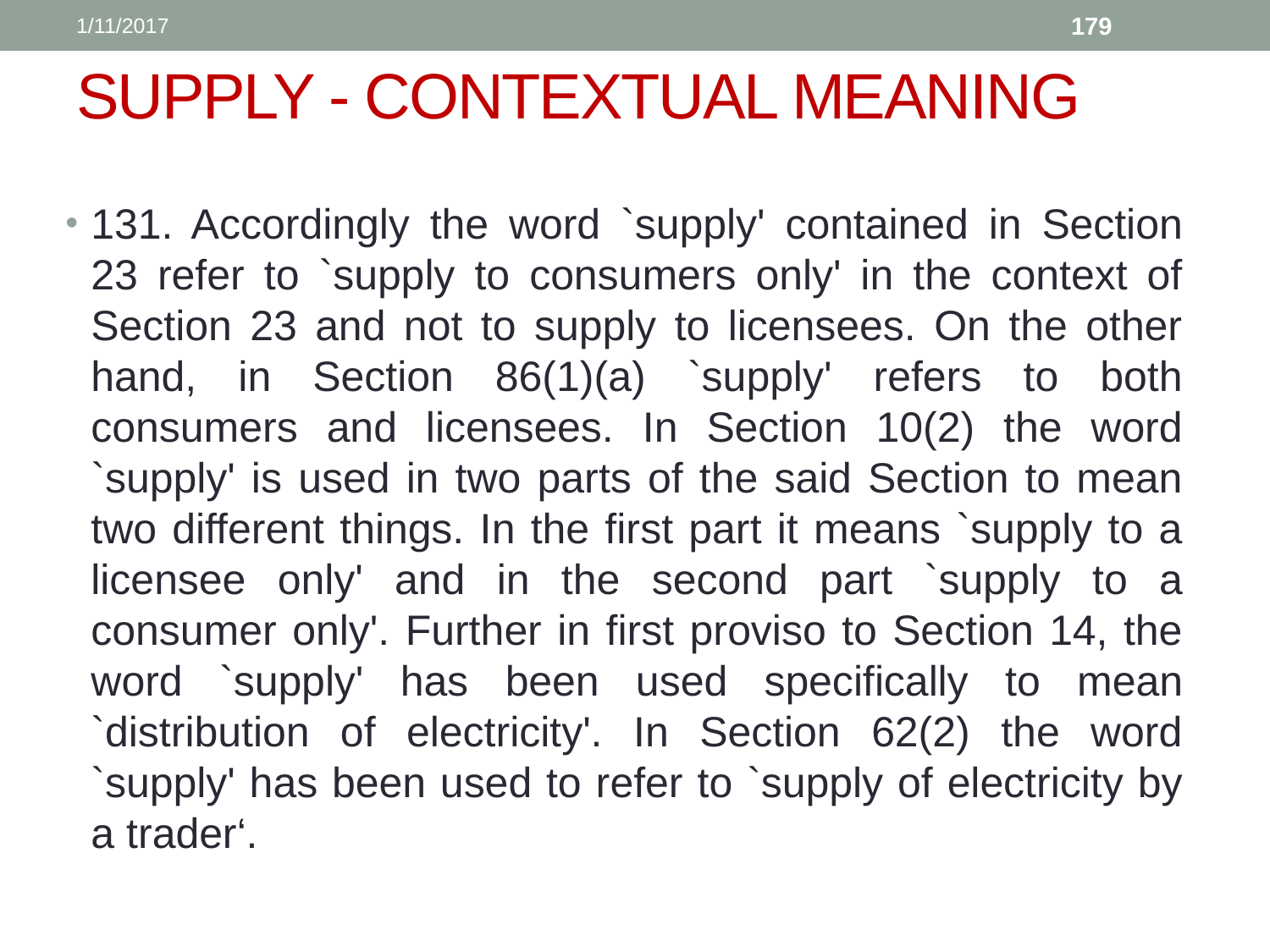

1/11/2017
179
# SUPPLY - CONTEXTUAL MEANING
131. Accordingly the word `supply' contained in Section 23 refer to `supply to consumers only' in the context of Section 23 and not to supply to licensees. On the other hand, in Section 86(1)(a) `supply' refers to both consumers and licensees. In Section 10(2) the word `supply' is used in two parts of the said Section to mean two different things. In the first part it means `supply to a licensee only' and in the second part `supply to a consumer only'. Further in first proviso to Section 14, the word `supply' has been used specifically to mean `distribution of electricity'. In Section 62(2) the word `supply' has been used to refer to `supply of electricity by a trader‘.